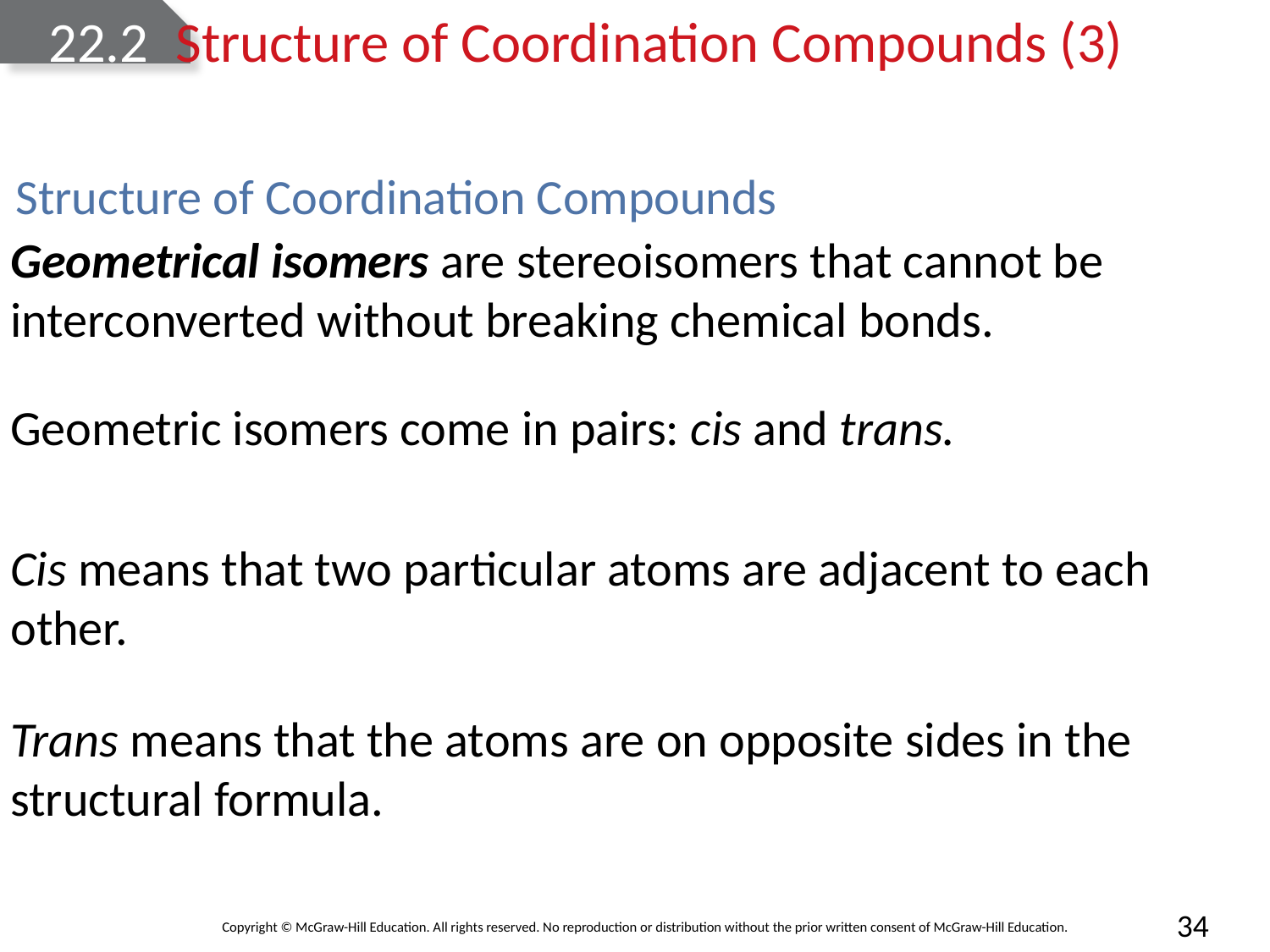

# 22.2	Structure of Coordination Compounds (3)
Structure of Coordination Compounds
Geometrical isomers are stereoisomers that cannot be interconverted without breaking chemical bonds.
Geometric isomers come in pairs: cis and trans.
Cis means that two particular atoms are adjacent to each other.
Trans means that the atoms are on opposite sides in the structural formula.